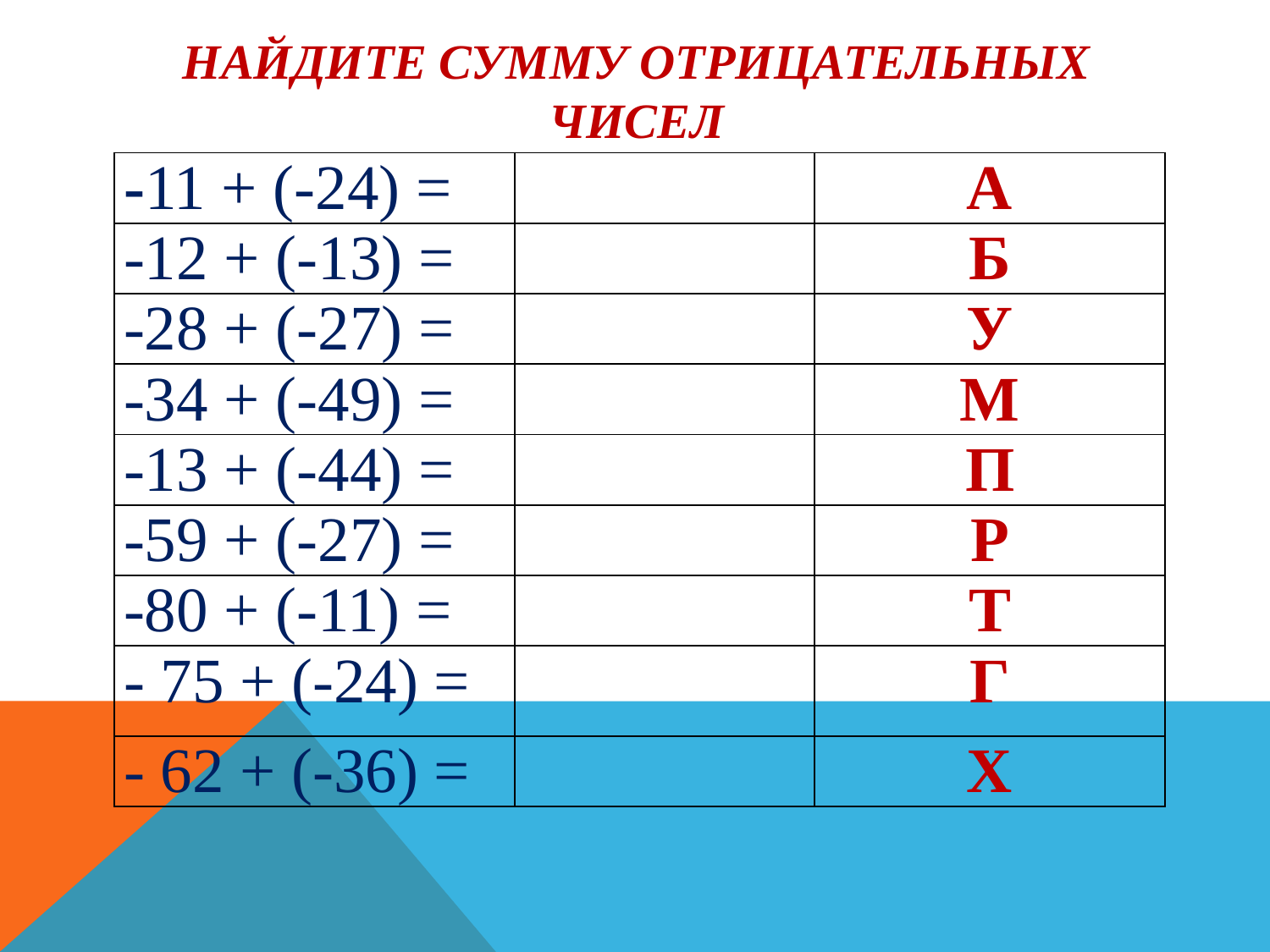

# Найдите сумму отрицательных чисел
| -11 + (-24) = |  | А |
| --- | --- | --- |
| -12 + (-13) = |  | Б |
| -28 + (-27) = |  | У |
| -34 + (-49) = |  | М |
| -13 + (-44) = |  | П |
| -59 + (-27) = |  | Р |
| -80 + (-11) = |  | Т |
| - 75 + (-24) = |  | Г |
| - 62 + (-36) = |  | Х |